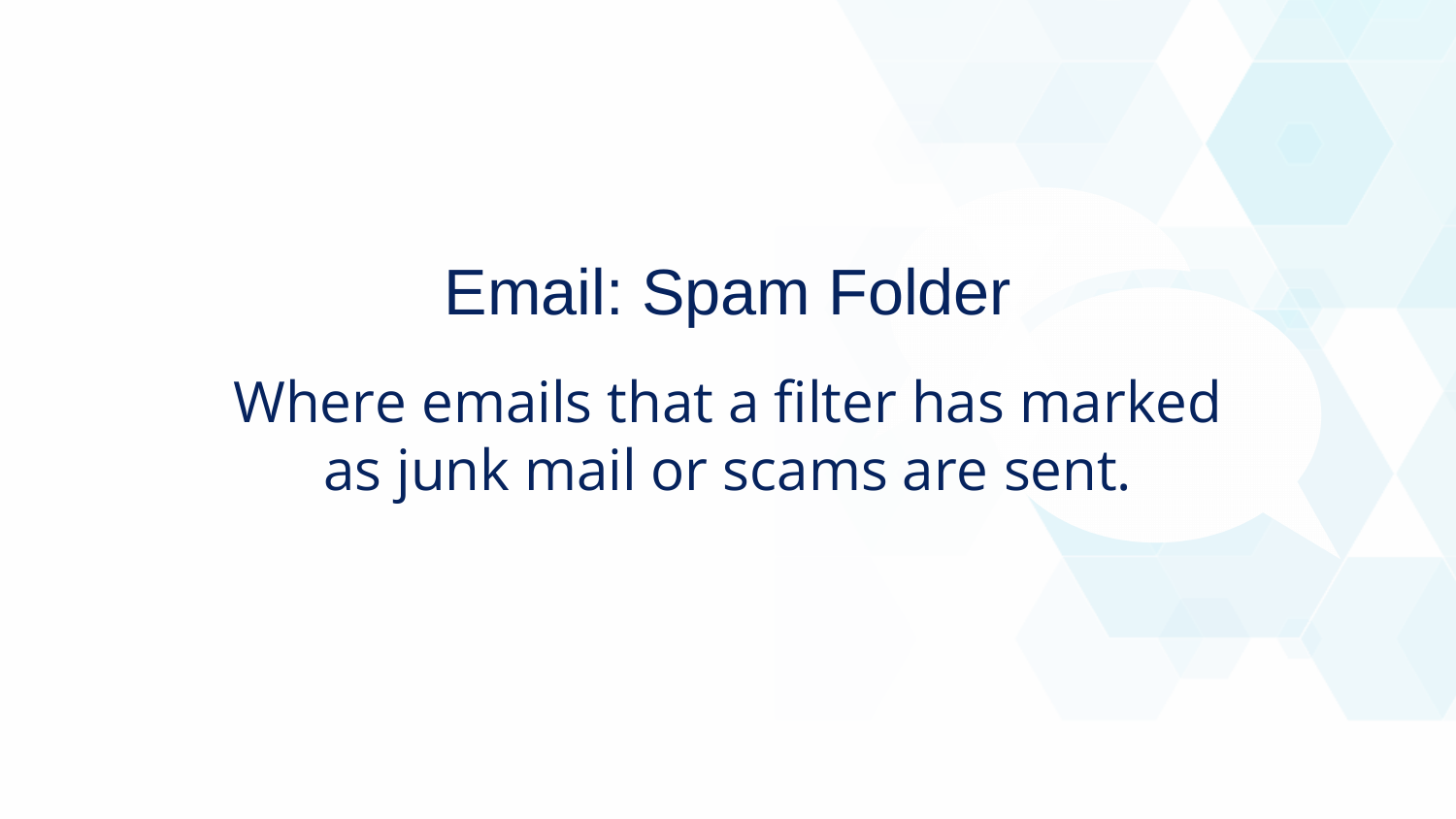

Email: Spam Folder
Where emails that a filter has marked as junk mail or scams are sent.